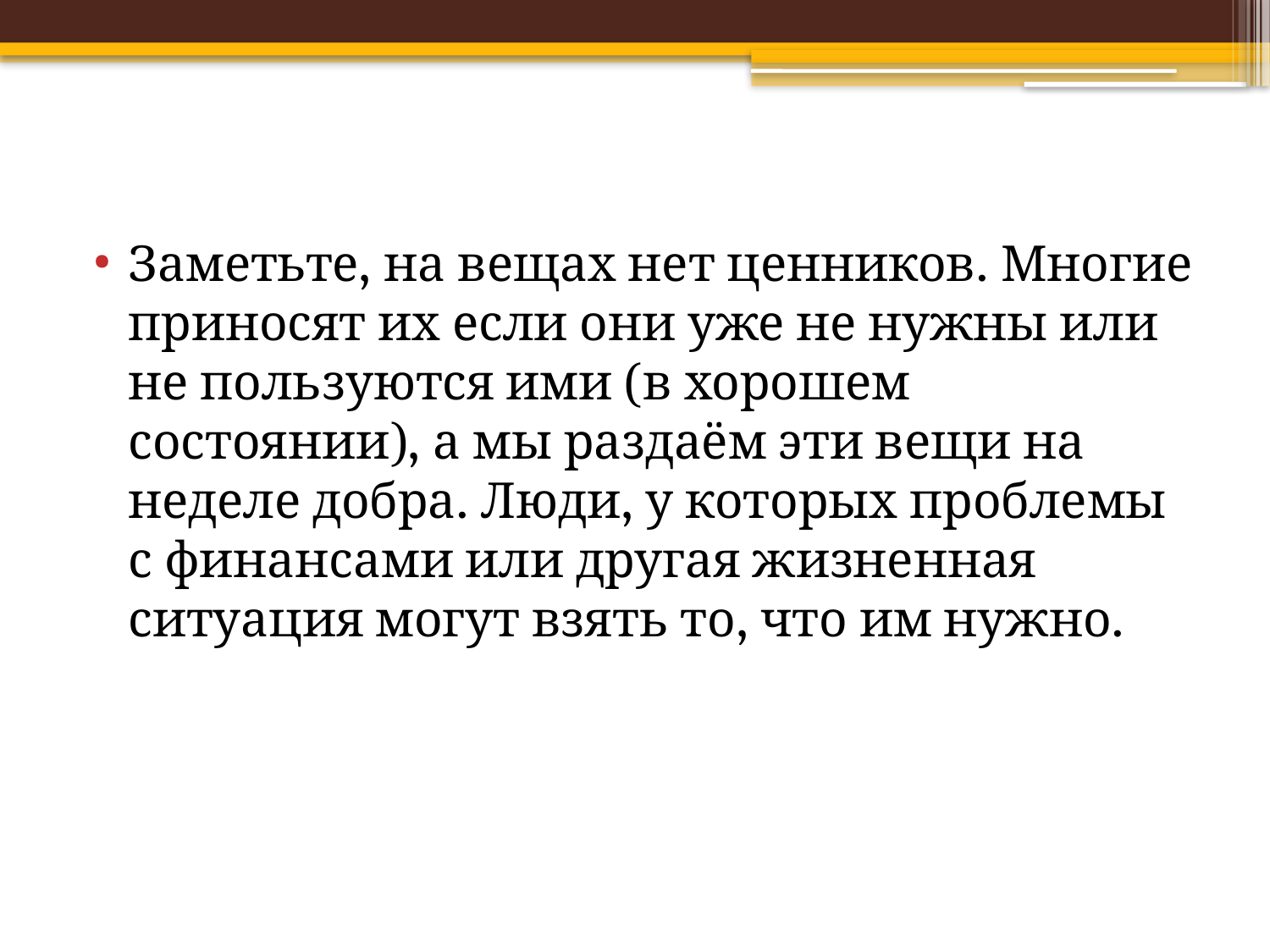

Заметьте, на вещах нет ценников. Многие приносят их если они уже не нужны или не пользуются ими (в хорошем состоянии), а мы раздаём эти вещи на неделе добра. Люди, у которых проблемы с финансами или другая жизненная ситуация могут взять то, что им нужно.